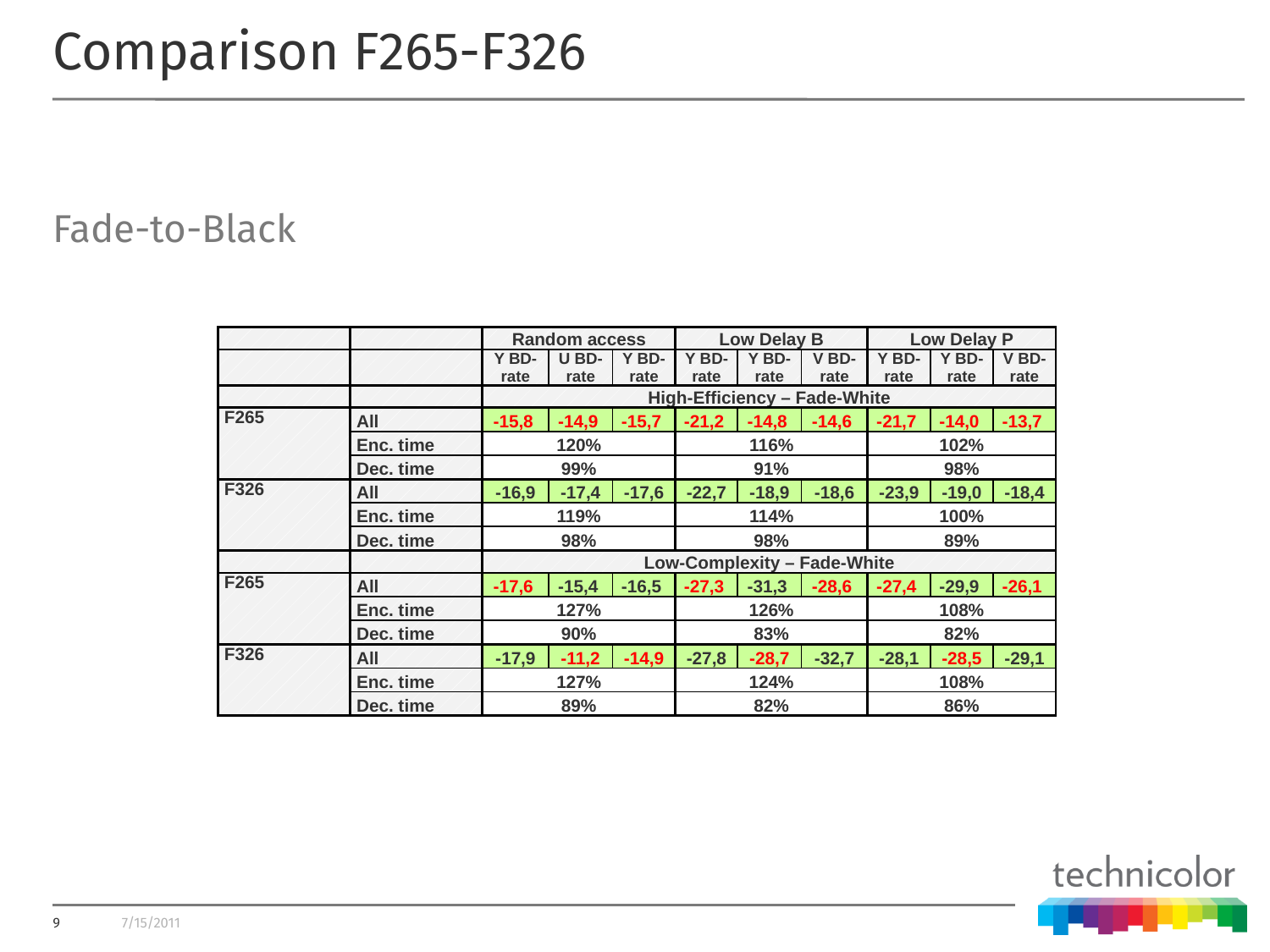

# Comparison F265-F326

Fade-to-Black

|  |  | Random access |  |  | Low Delay B |  |  | Low Delay P |  |  |
| --- | --- | --- | --- | --- | --- | --- | --- | --- | --- | --- |
|  |  | Y BD-rate | U BD-rate | Y BD-rate | Y BD-rate | Y BD-rate | V BD-rate | Y BD-rate | Y BD-rate | V BD-rate |
|  |  | High-Efficiency – Fade-White |  |  |  |  |  |  |  |  |
| F265 | All | -15,8 | -14,9 | -15,7 | -21,2 | -14,8 | -14,6 | -21,7 | -14,0 | -13,7 |
|  | Enc. time | 120% |  |  | 116% |  |  | 102% |  |  |
|  | Dec. time | 99% |  |  | 91% |  |  | 98% |  |  |
| F326 | All | -16,9 | -17,4 | -17,6 | -22,7 | -18,9 | -18,6 | -23,9 | -19,0 | -18,4 |
|  | Enc. time | 119% |  |  | 114% |  |  | 100% |  |  |
|  | Dec. time | 98% |  |  | 98% |  |  | 89% |  |  |
|  |  | Low-Complexity – Fade-White |  |  |  |  |  |  |  |  |
| F265 | All | -17,6 | -15,4 | -16,5 | -27,3 | -31,3 | -28,6 | -27,4 | -29,9 | -26,1 |
|  | Enc. time | 127% |  |  | 126% |  |  | 108% |  |  |
|  | Dec. time | 90% |  |  | 83% |  |  | 82% |  |  |
| F326 | All | -17,9 | -11,2 | -14,9 | -27,8 | -28,7 | -32,7 | -28,1 | -28,5 | -29,1 |
|  | Enc. time | 127% |  |  | 124% |  |  | 108% |  |  |
|  | Dec. time | 89% |  |  | 82% |  |  | 86% |  |  |
7/15/2011
9